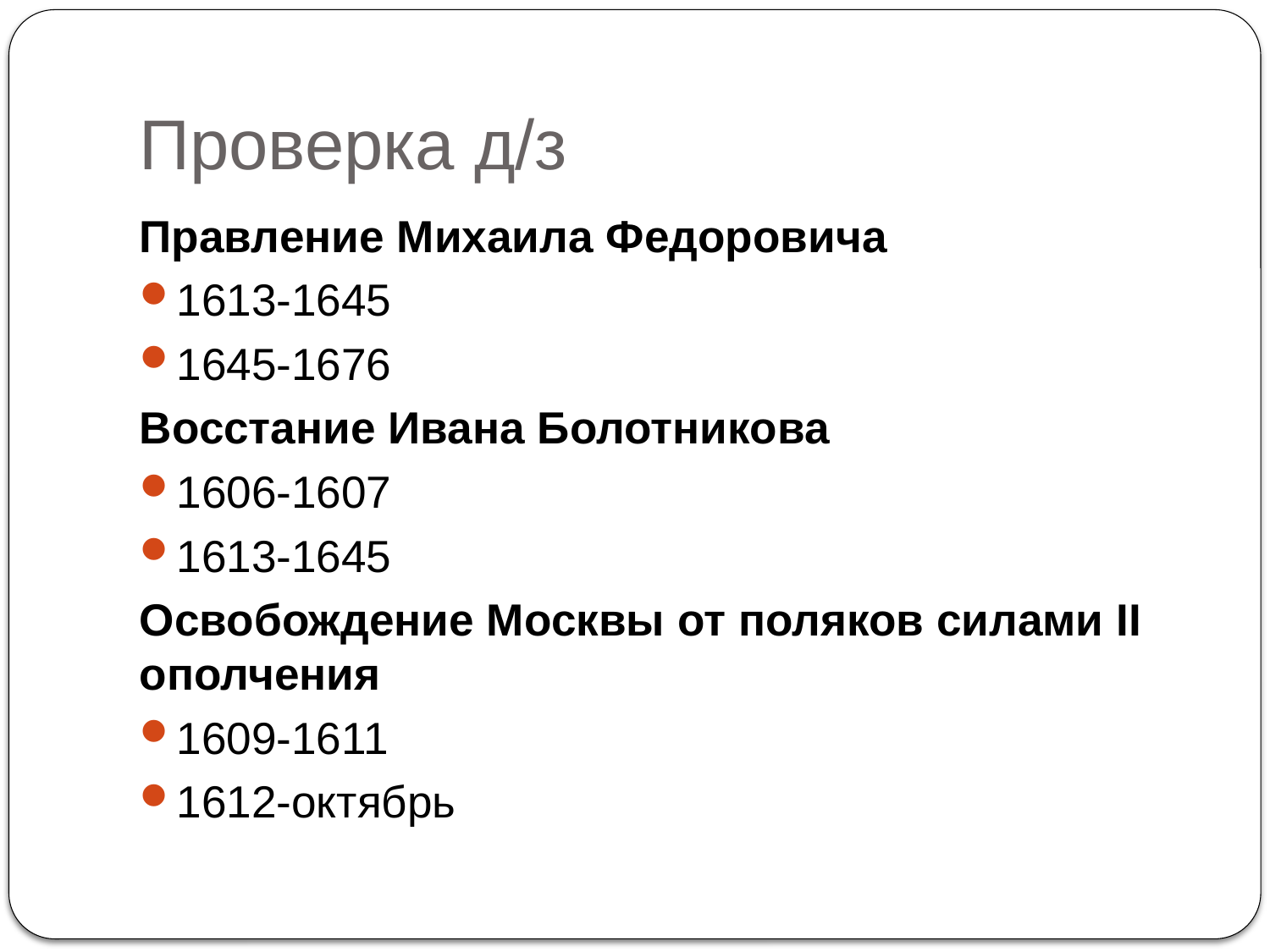

# Проверка д/з
Правление Михаила Федоровича
1613-1645
1645-1676
Восстание Ивана Болотникова
1606-1607
1613-1645
Освобождение Москвы от поляков силами II ополчения
1609-1611
1612-октябрь